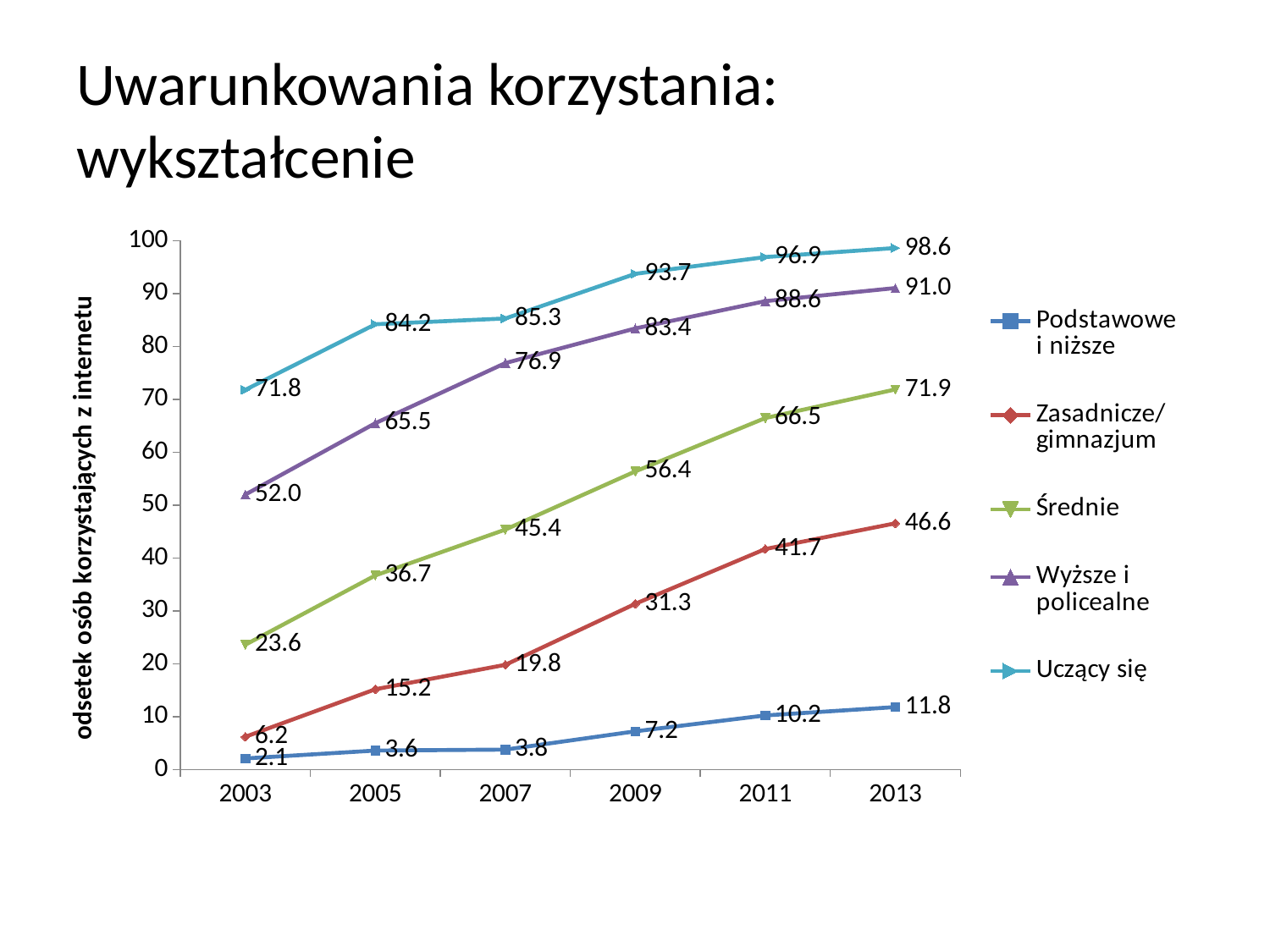

# Uwarunkowania korzystania: wykształcenie

### Chart

| Category | Podstawowe i niższe | Zasadnicze/ gimnazjum | Średnie | Wyższe i policealne | Uczący się |
|---|---|---|---|---|---|
| 2003 | 2.1 | 6.2 | 23.6 | 52.0 | 71.8 |
| 2005 | 3.5953686776355878 | 15.180935569285086 | 36.70661340434975 | 65.48872180451126 | 84.19071518193226 |
| 2007 | 3.7709497206703912 | 19.807213930348244 | 45.378635185718394 | 76.85066324347454 | 85.28106508875746 |
| 2009 | 7.232037691401652 | 31.334289813486375 | 56.36772561147034 | 83.39976086090076 | 93.72101320014278 |
| 2011 | 10.232202092370498 | 41.696375519904976 | 66.46504431002947 | 88.55421686746982 | 96.88295165394402 |
| 2013 | 11.8161925601751 | 46.554908367665895 | 71.8666309587574 | 91.03024090210148 | 98.59981933152659 |